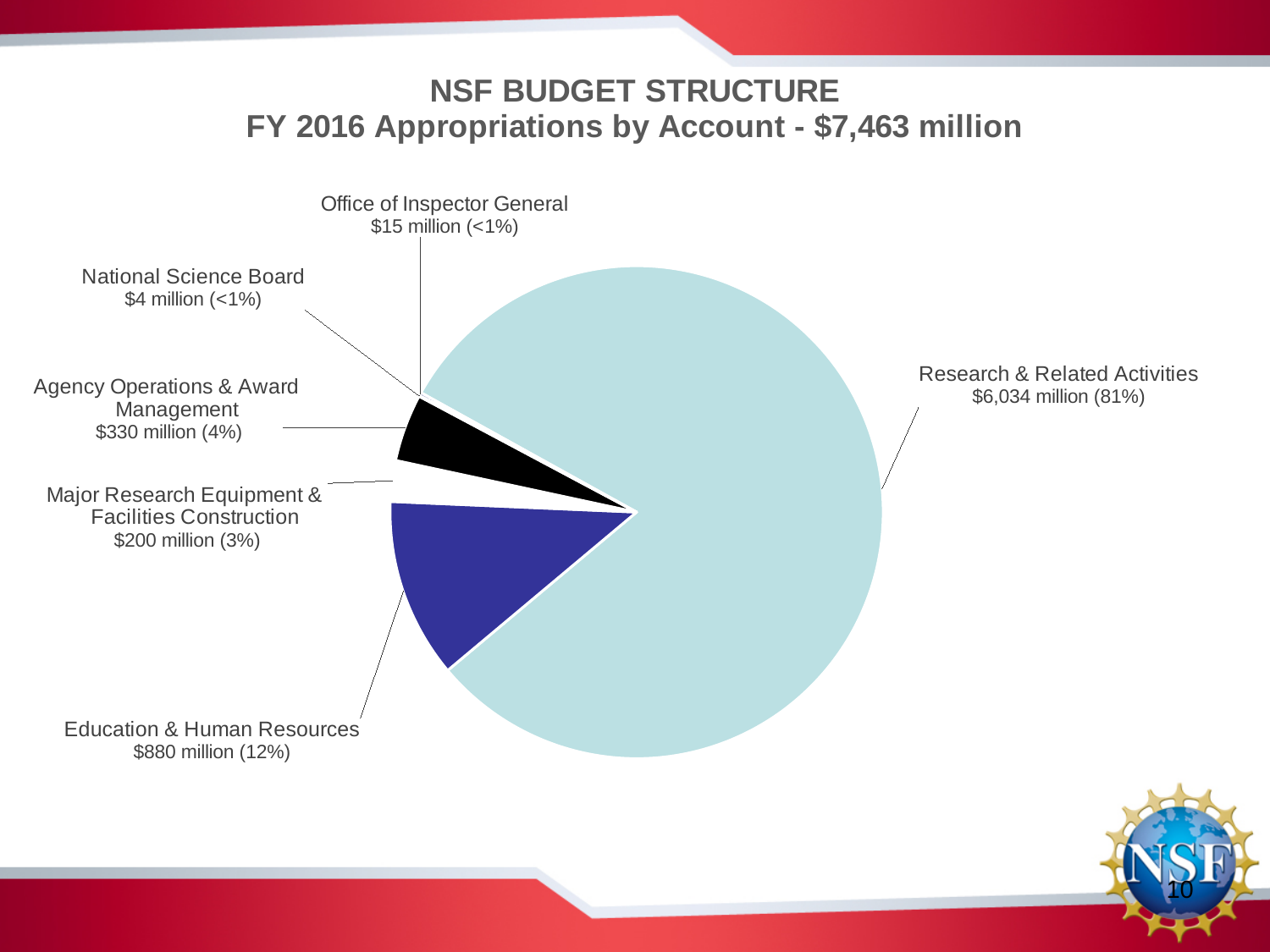

### Chart: NSF BUDGET STRUCTURE
FY 2016 Appropriations by Account - $7,463 million

| Category |  |
|---|---|
| Research & Related Activities | 6033.653 |
| Education & Human Resources | 880.0 |
| Major Research Equipment &
   Facilities Construction | 200.31 |
| Agency Operations & Award
   Management | 330.0 |
| National Science Board | 4.37 |
| Office of Inspector General | 15.16 |
10